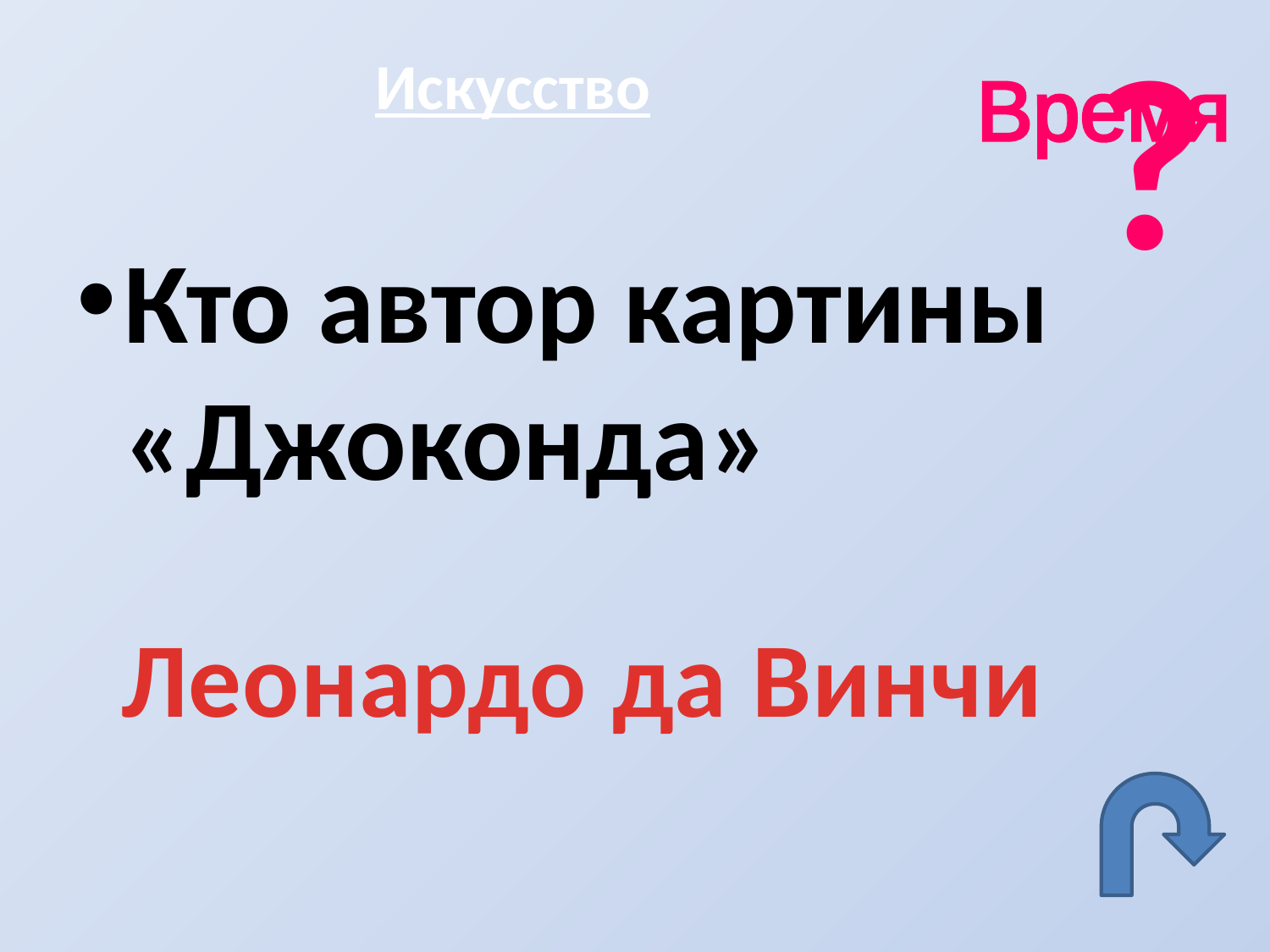

?
# Искусство
Время
Кто автор картины «Джоконда»

Леонардо да Винчи